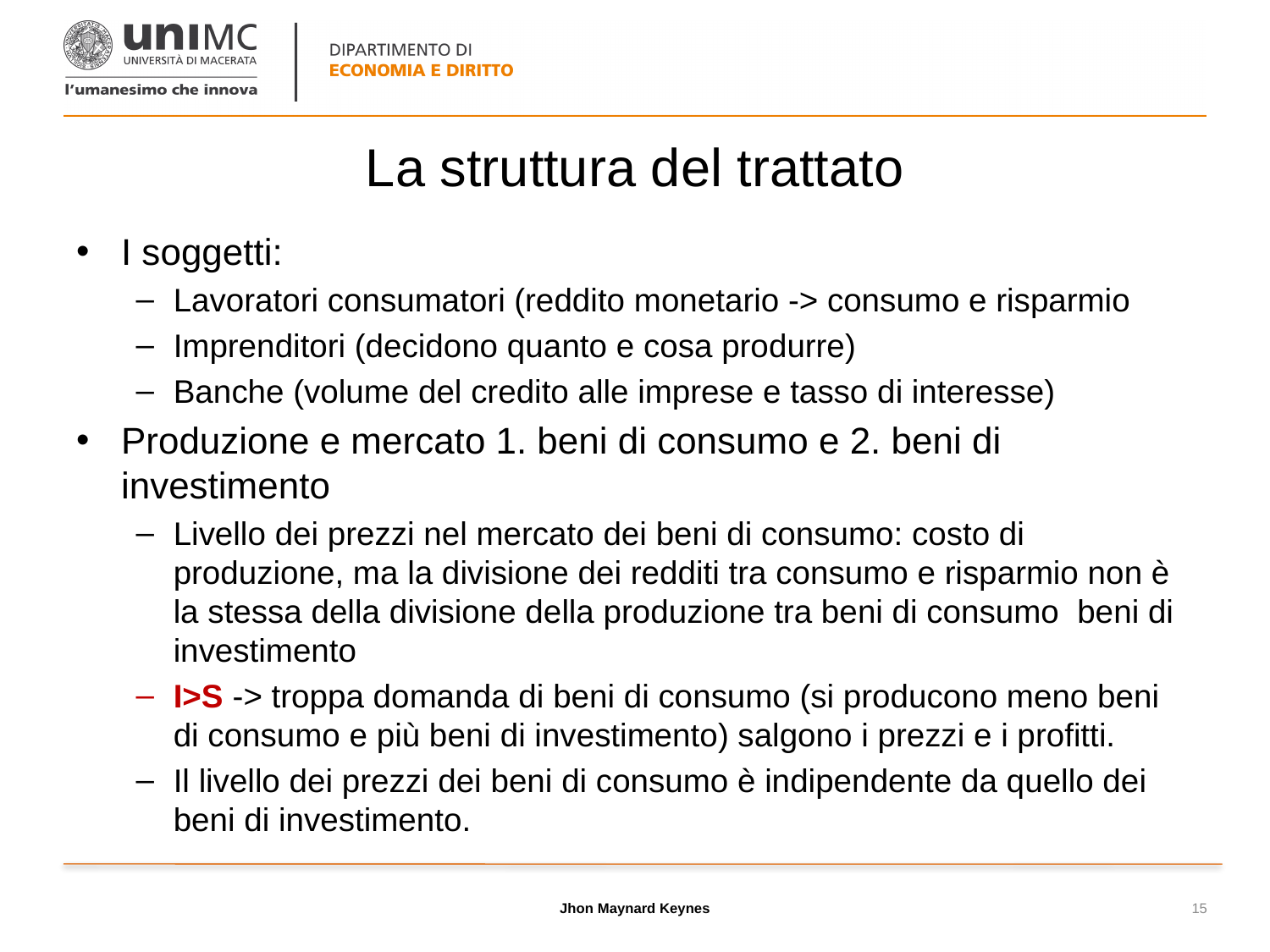

# La struttura del trattato
I soggetti:
Lavoratori consumatori (reddito monetario -> consumo e risparmio
Imprenditori (decidono quanto e cosa produrre)
Banche (volume del credito alle imprese e tasso di interesse)
Produzione e mercato 1. beni di consumo e 2. beni di investimento
Livello dei prezzi nel mercato dei beni di consumo: costo di produzione, ma la divisione dei redditi tra consumo e risparmio non è la stessa della divisione della produzione tra beni di consumo  beni di investimento
I>S -> troppa domanda di beni di consumo (si producono meno beni di consumo e più beni di investimento) salgono i prezzi e i profitti.
Il livello dei prezzi dei beni di consumo è indipendente da quello dei beni di investimento.
Jhon Maynard Keynes
15